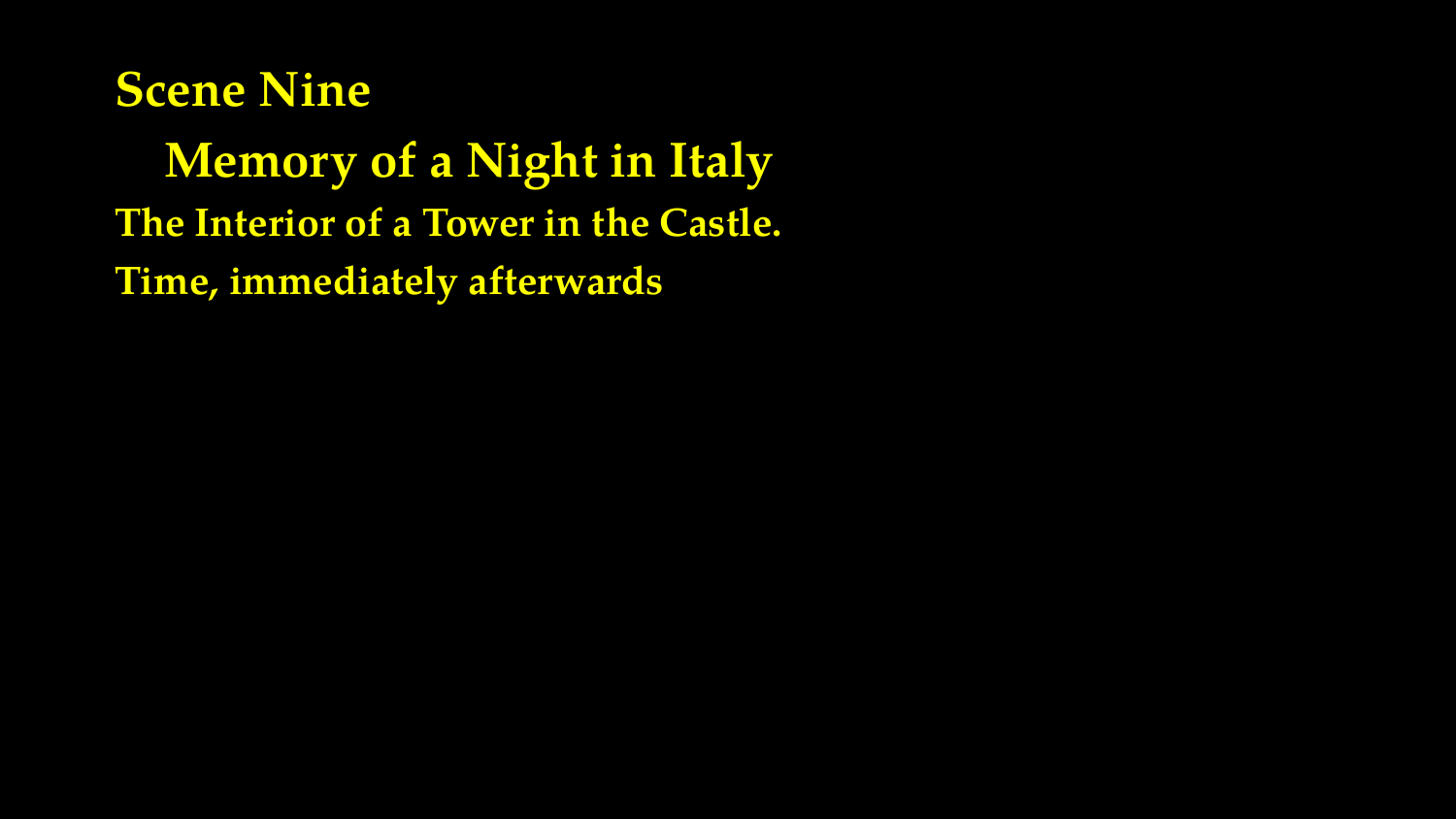

# Scene Nine Memory of a Night in Italy The Interior of a Tower in the Castle. Time, immediately afterwards